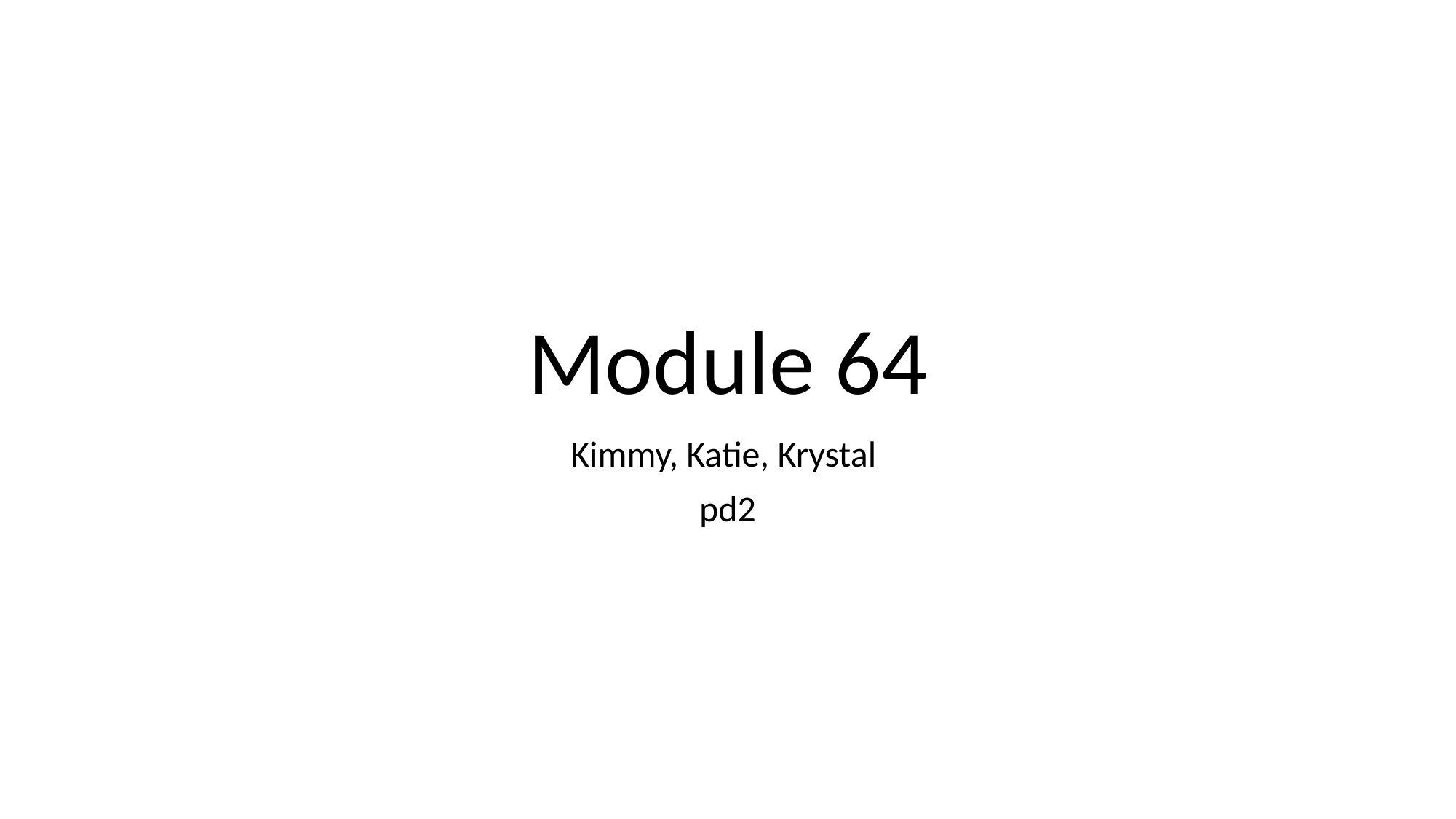

# Module 64
Kimmy, Katie, Krystal
pd2